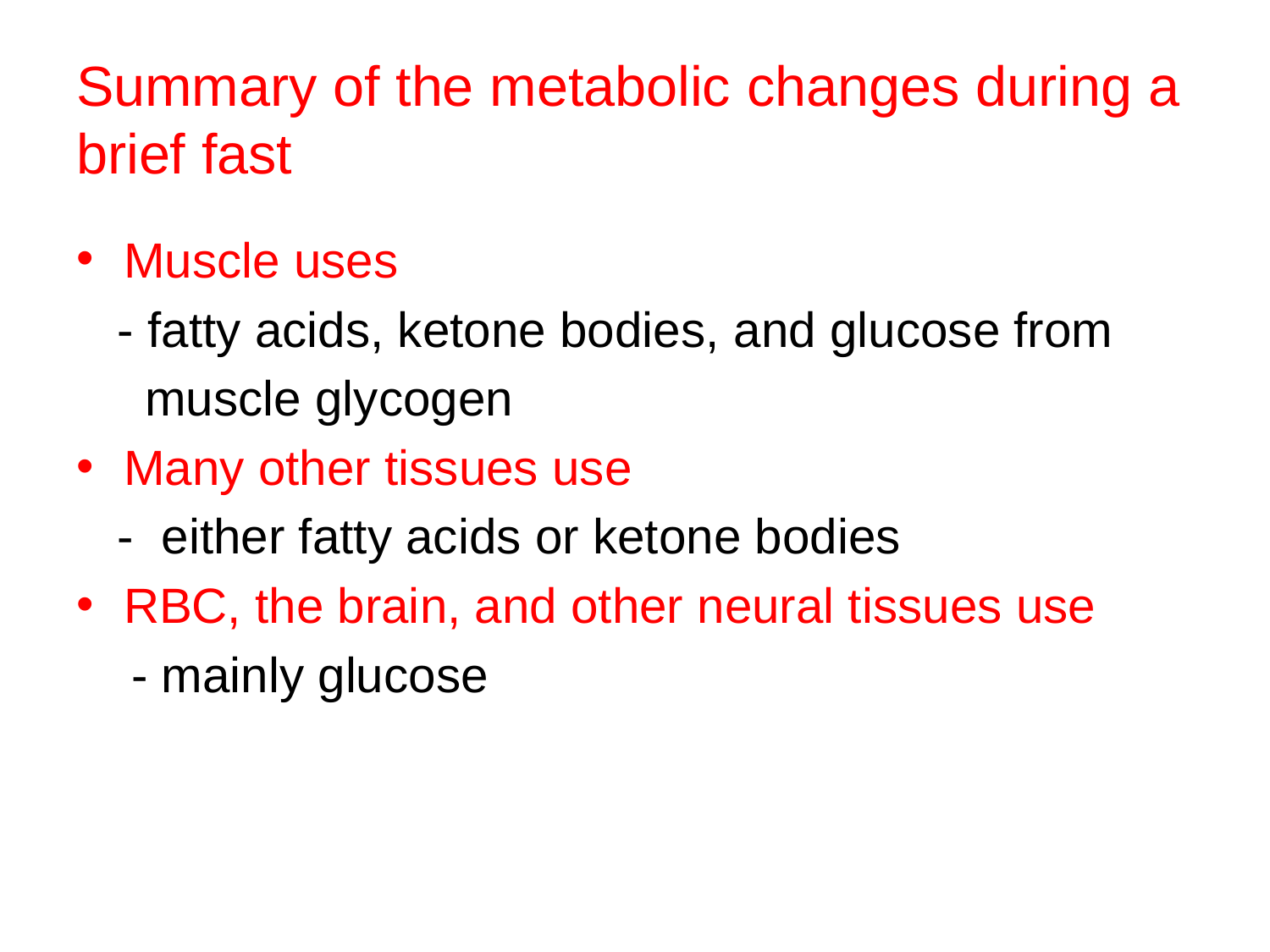

# Summary of the metabolic changes during a brief fast
Muscle uses
   - fatty acids, ketone bodies, and glucose from
     muscle glycogen
Many other tissues use
   -  either fatty acids or ketone bodies
RBC, the brain, and other neural tissues use
    - mainly glucose